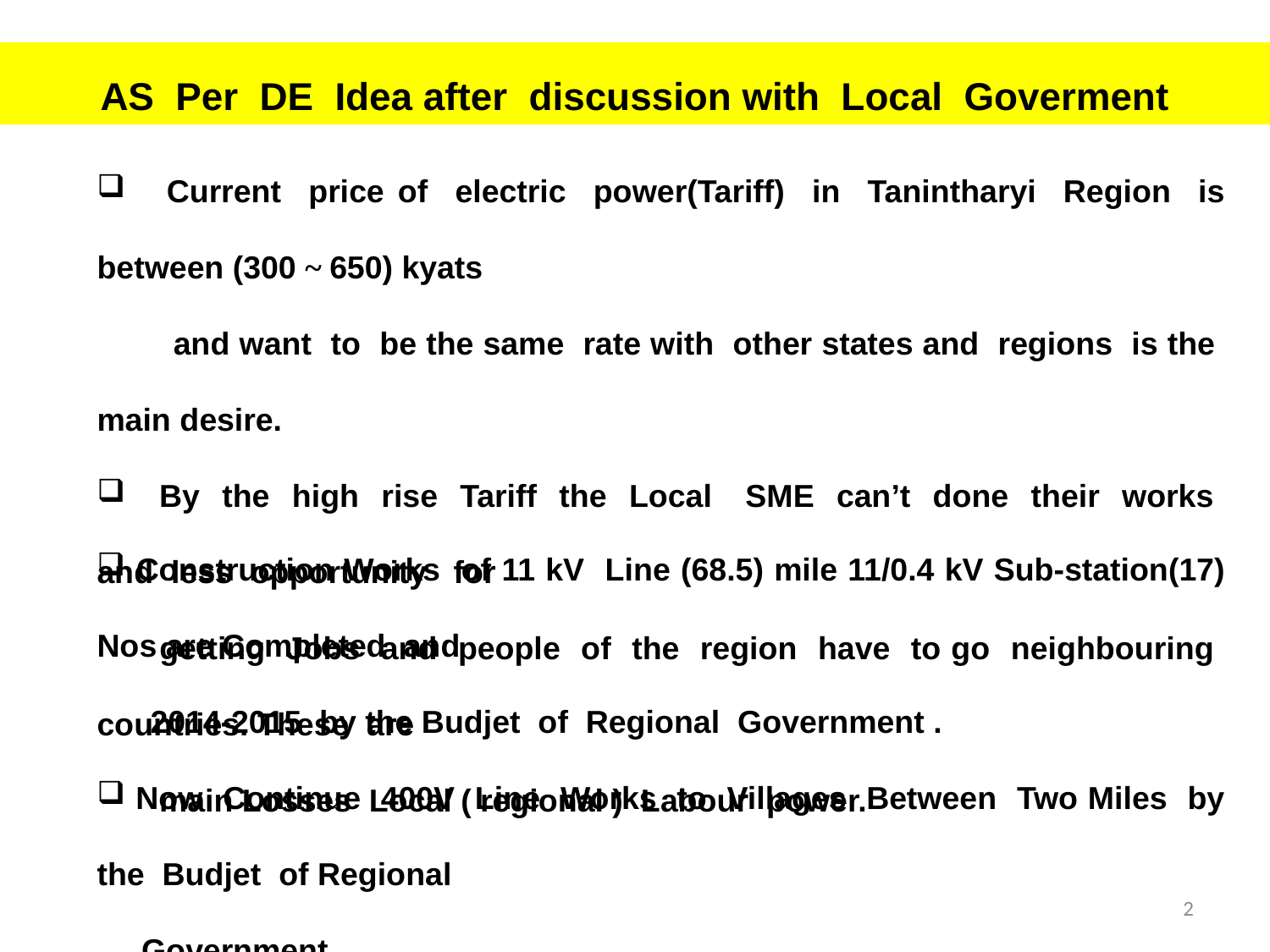

AS  Per  DE  Idea after  discussion with  Local  Goverment
   Current  price of  electric  power(Tariff)  in  Tanintharyi  Region  is between (300 ~ 650) kyats
        and want  to  be the same  rate with  other states and  regions  is the  main desire.
   By  the  high  rise  Tariff  the  Local   SME  can’t  done  their  works  and  less  opportunity   for
      getting  Jobs  and  people  of  the  region  have  to go  neighbouring  countries. These  are
       main Losses  Local ( regional )  Labour  power.
 Construction Works  of 11 kV  Line (68.5) mile 11/0.4 kV Sub-station(17) Nos are Completed  and
      2014-2015  by the Budjet  of  Regional  Government .
 Now  Continue  400V  Line  Works  to  Villages  Between  Two Miles  by the  Budjet  of Regional
     Government .
2